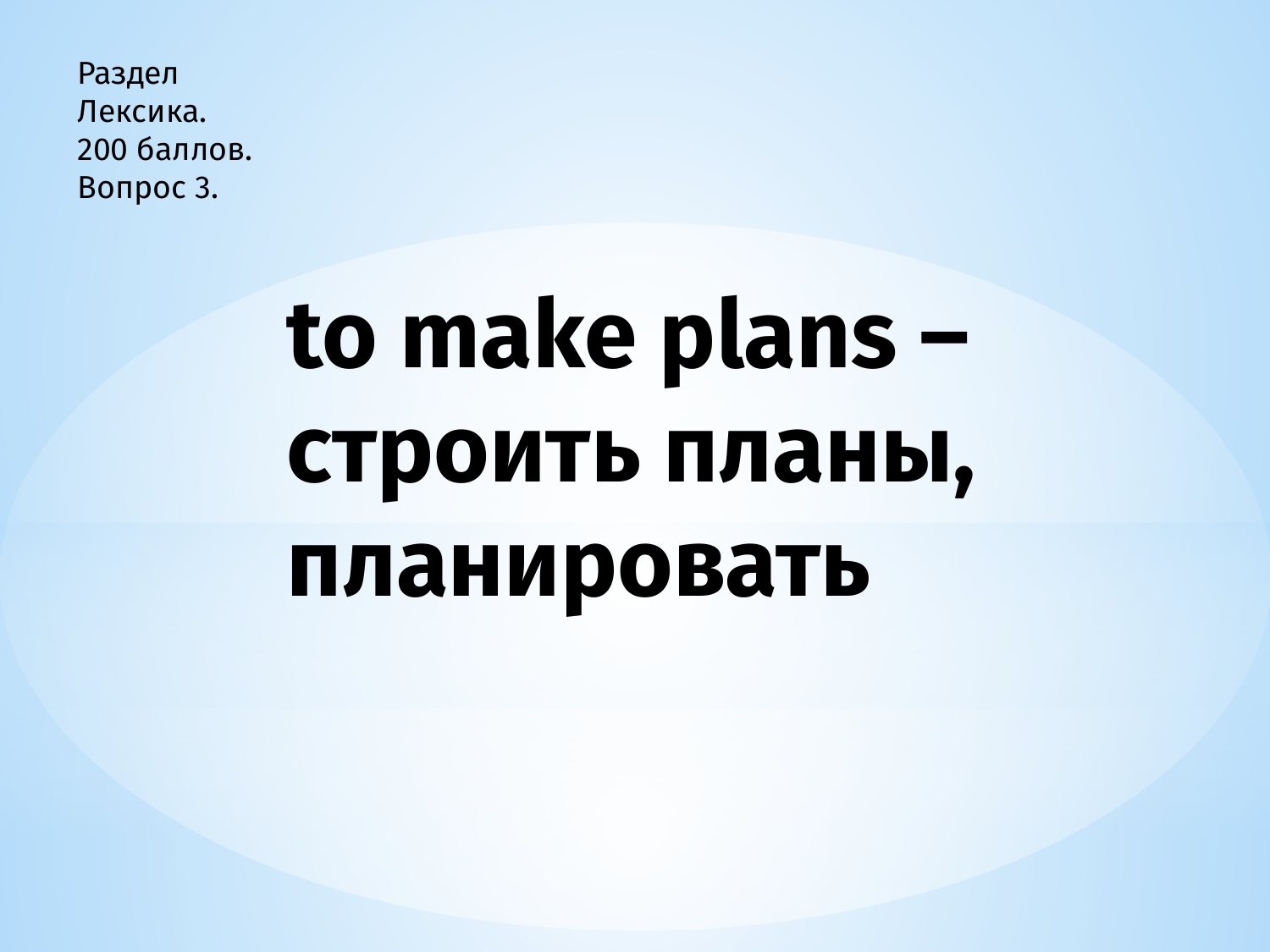

Раздел
Лексика.
200 баллов.
Вопрос 3.
to make plans –
строить планы,
планировать